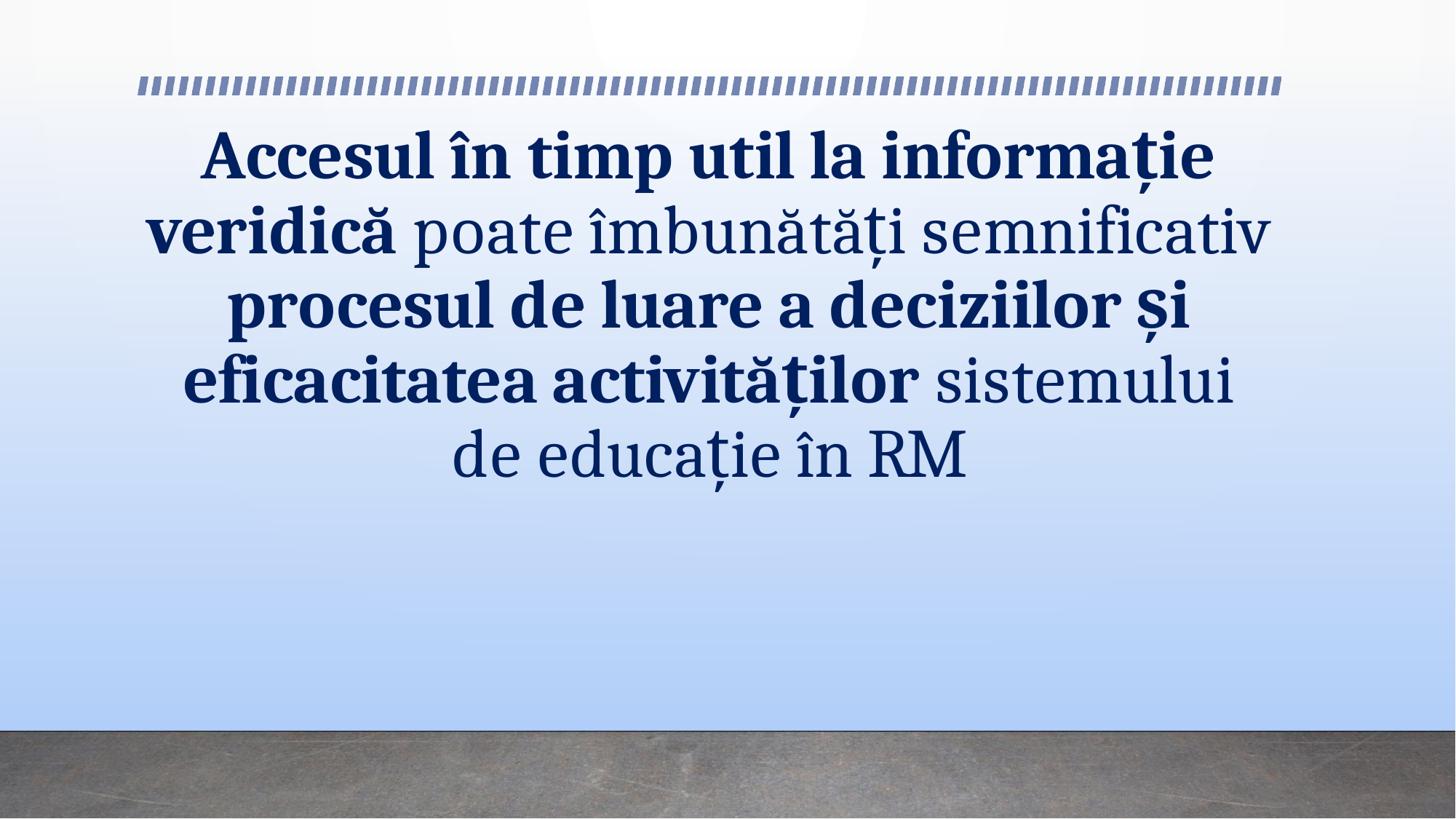

# Accesul în timp util la informație veridică poate îmbunătăți semnificativ procesul de luare a deciziilor și eficacitatea activităților sistemului de educație în RM